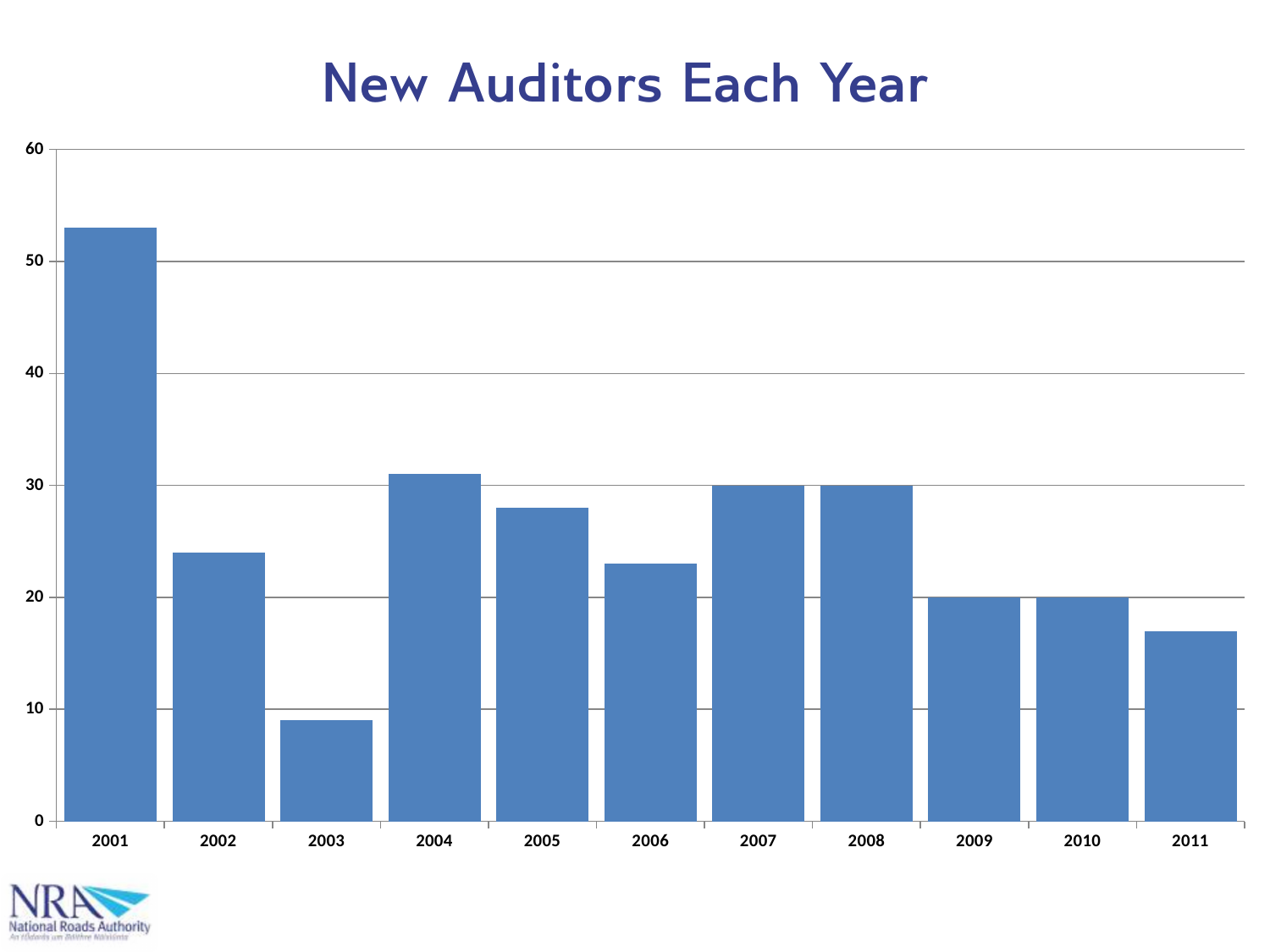

# New Auditors Each Year

### Chart

| Category | all |
|---|---|
| 2001 | 53.0 |
| 2002 | 24.0 |
| 2003 | 9.0 |
| 2004 | 31.0 |
| 2005 | 28.0 |
| 2006 | 23.0 |
| 2007 | 30.0 |
| 2008 | 30.0 |
| 2009 | 20.0 |
| 2010 | 20.0 |
| 2011 | 17.0 |